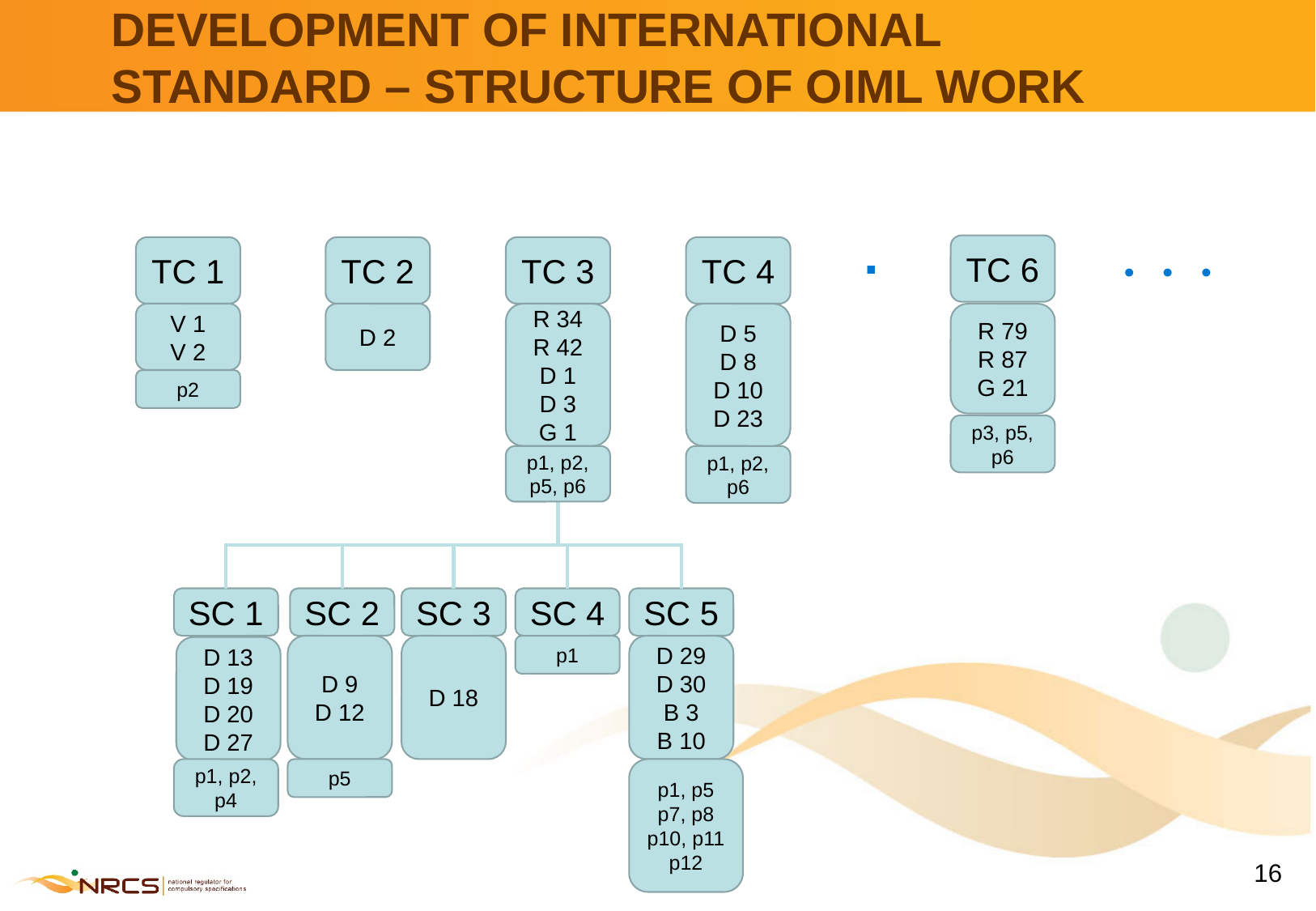

# DEVELOPMENT OF INTERNATIONAL STANDARD – STRUCTURE OF OIML WORK
.
 .  .  .
TC 6
TC 1
TC 2
TC 3
TC 4
R 79
R 87
G 21
V 1
V 2
D 2
R 34
R 42
D 1
D 3
G 1
D 5
D 8
D 10
D 23
p2
p3, p5, p6
p1, p2, p5, p6
p1, p2, p6
SC 1
SC 2
SC 3
SC 4
SC 5
D 9
D 12
D 18
p1
D 29
D 30
B 3
B 10
D 13
D 19
D 20
D 27
p1, p2, p4
p5
p1, p5 p7, p8
p10, p11 p12
16